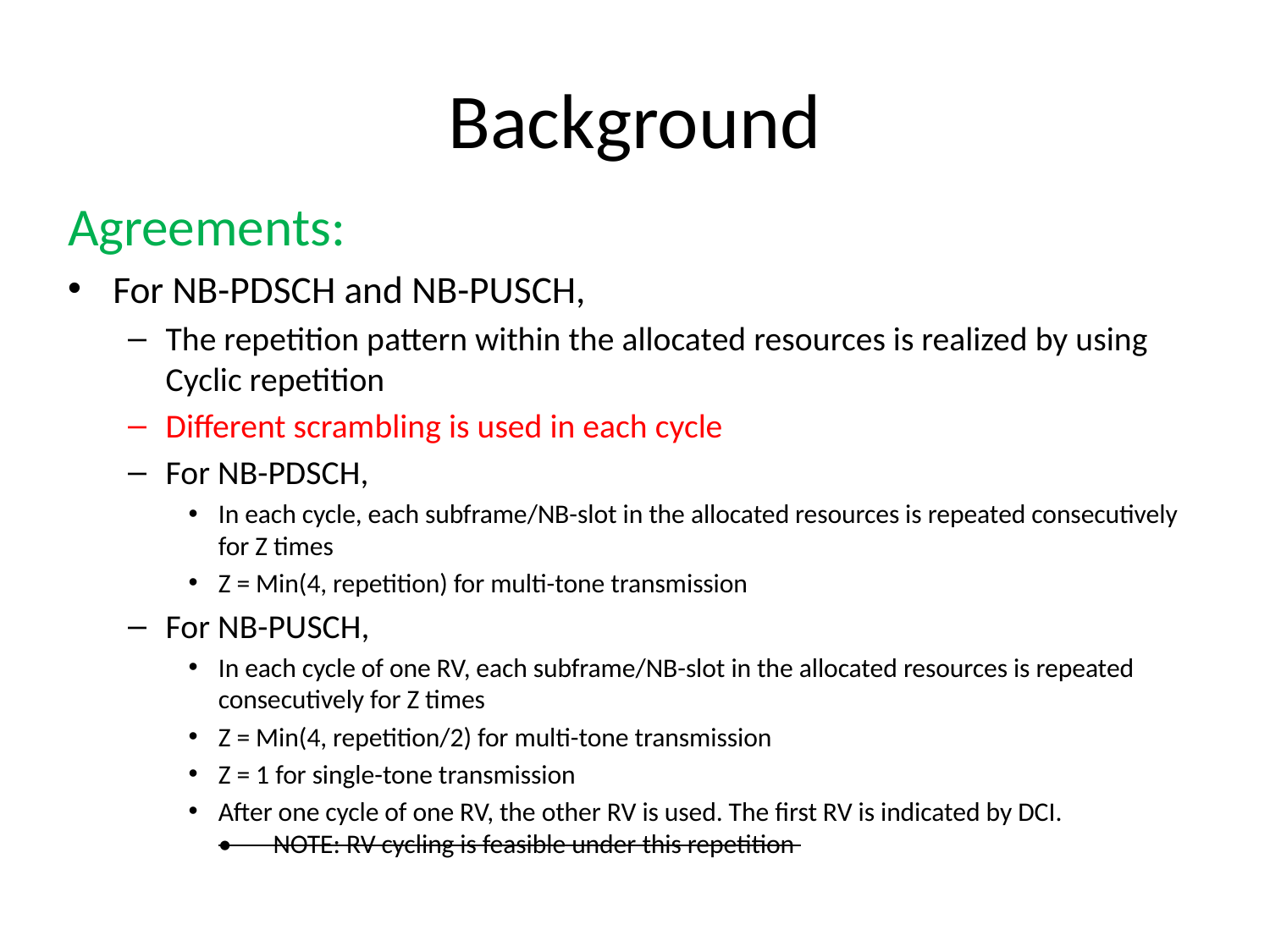

# Background
Agreements:
For NB-PDSCH and NB-PUSCH,
The repetition pattern within the allocated resources is realized by using Cyclic repetition
Different scrambling is used in each cycle
For NB-PDSCH,
In each cycle, each subframe/NB-slot in the allocated resources is repeated consecutively for Z times
Z = Min(4, repetition) for multi-tone transmission
For NB-PUSCH,
In each cycle of one RV, each subframe/NB-slot in the allocated resources is repeated consecutively for Z times
Z = Min(4, repetition/2) for multi-tone transmission
Z = 1 for single-tone transmission
After one cycle of one RV, the other RV is used. The first RV is indicated by DCI.
•       NOTE: RV cycling is feasible under this repetition